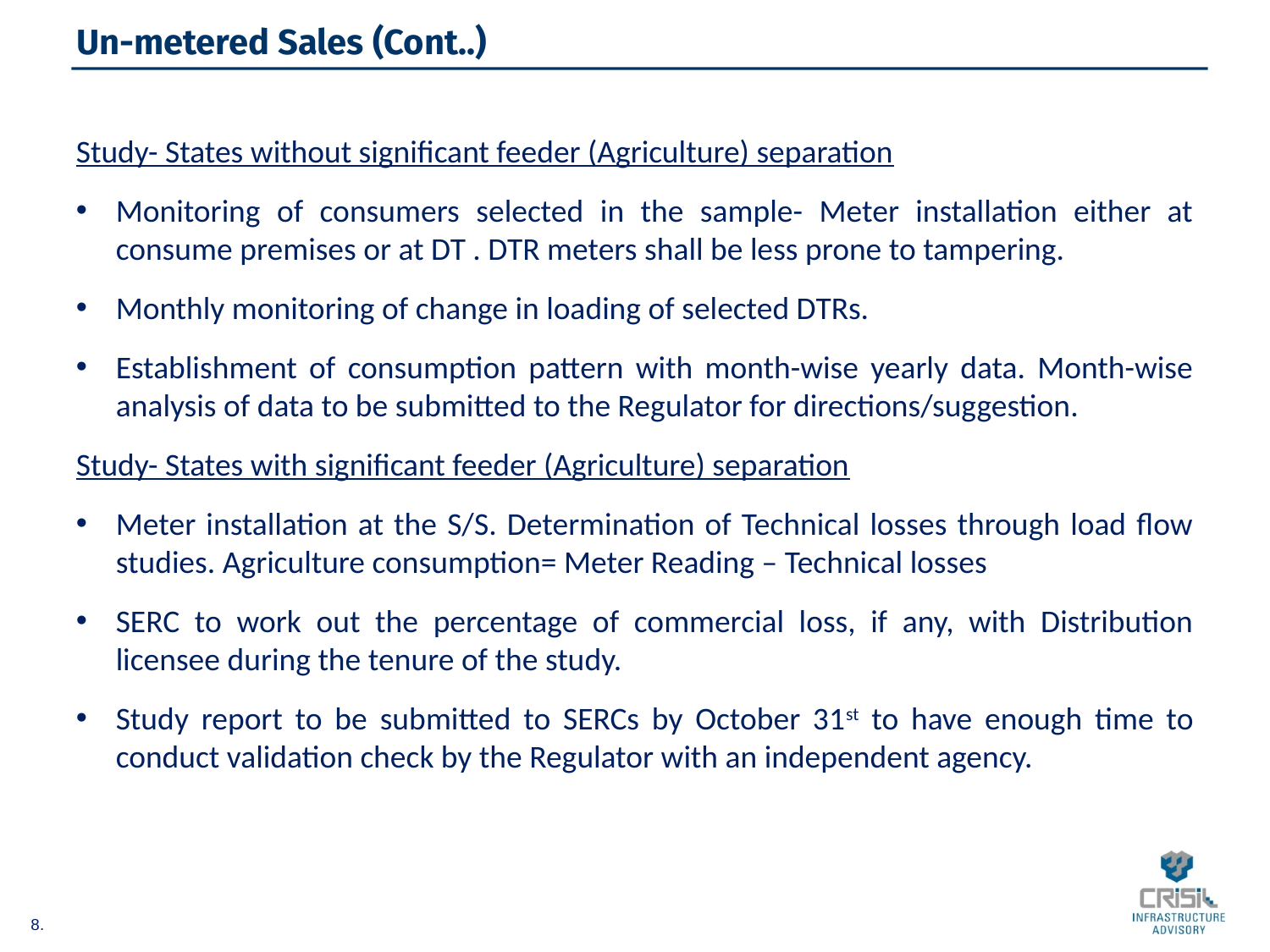

# Un-metered Sales (Cont..)
Study- States without significant feeder (Agriculture) separation
Monitoring of consumers selected in the sample- Meter installation either at consume premises or at DT . DTR meters shall be less prone to tampering.
Monthly monitoring of change in loading of selected DTRs.
Establishment of consumption pattern with month-wise yearly data. Month-wise analysis of data to be submitted to the Regulator for directions/suggestion.
Study- States with significant feeder (Agriculture) separation
Meter installation at the S/S. Determination of Technical losses through load flow studies. Agriculture consumption= Meter Reading – Technical losses
SERC to work out the percentage of commercial loss, if any, with Distribution licensee during the tenure of the study.
Study report to be submitted to SERCs by October 31st to have enough time to conduct validation check by the Regulator with an independent agency.